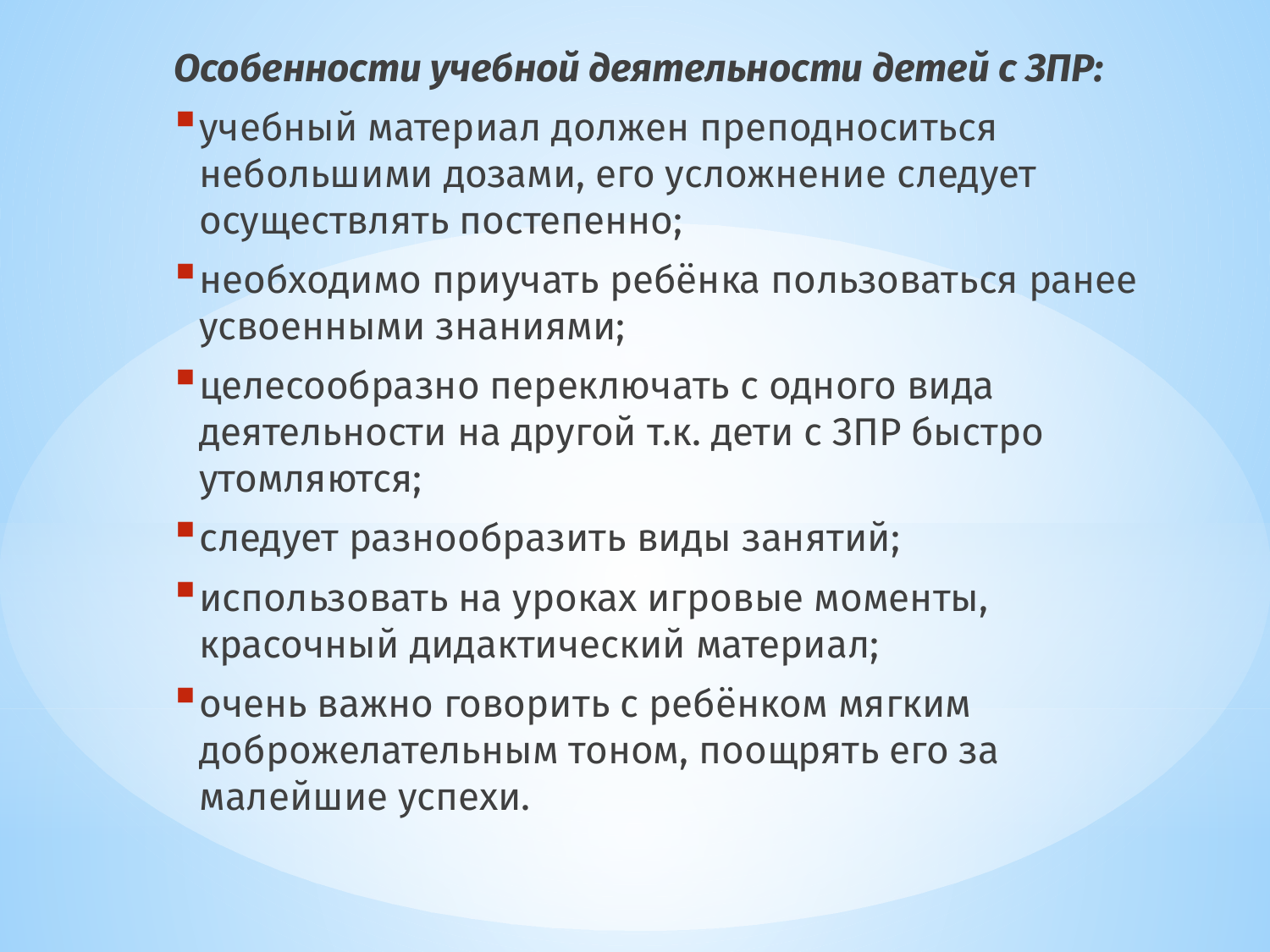

Особенности учебной деятельности детей с ЗПР:
учебный материал должен преподноситься небольшими дозами, его усложнение следует осуществлять постепенно;
необходимо приучать ребёнка пользоваться ранее усвоенными знаниями;
целесообразно переключать с одного вида деятельности на другой т.к. дети с ЗПР быстро утомляются;
следует разнообразить виды занятий;
использовать на уроках игровые моменты, красочный дидактический материал;
очень важно говорить с ребёнком мягким доброжелательным тоном, поощрять его за малейшие успехи.